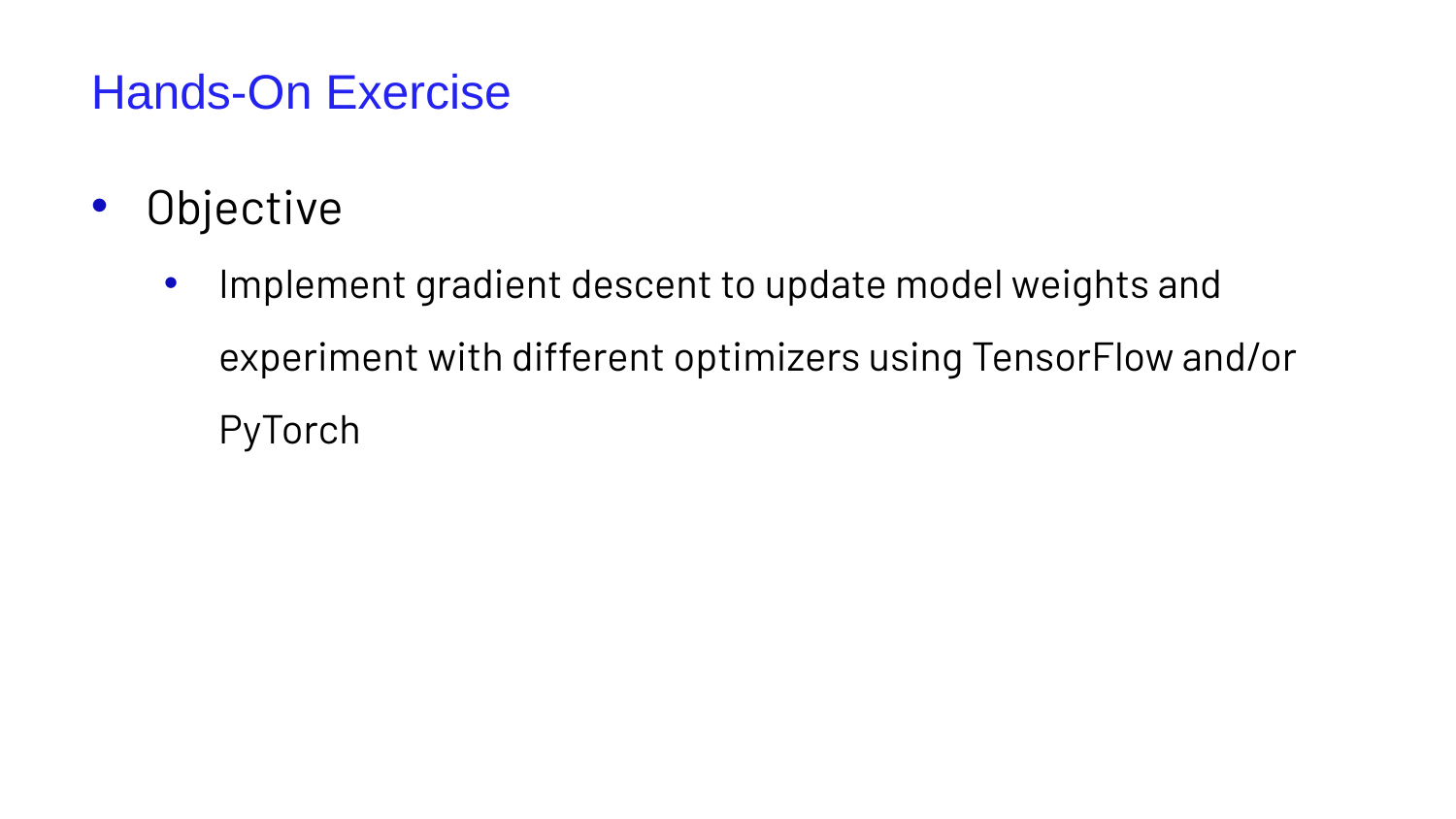

Hands-On Exercise
Objective
Implement gradient descent to update model weights and experiment with different optimizers using TensorFlow and/or PyTorch